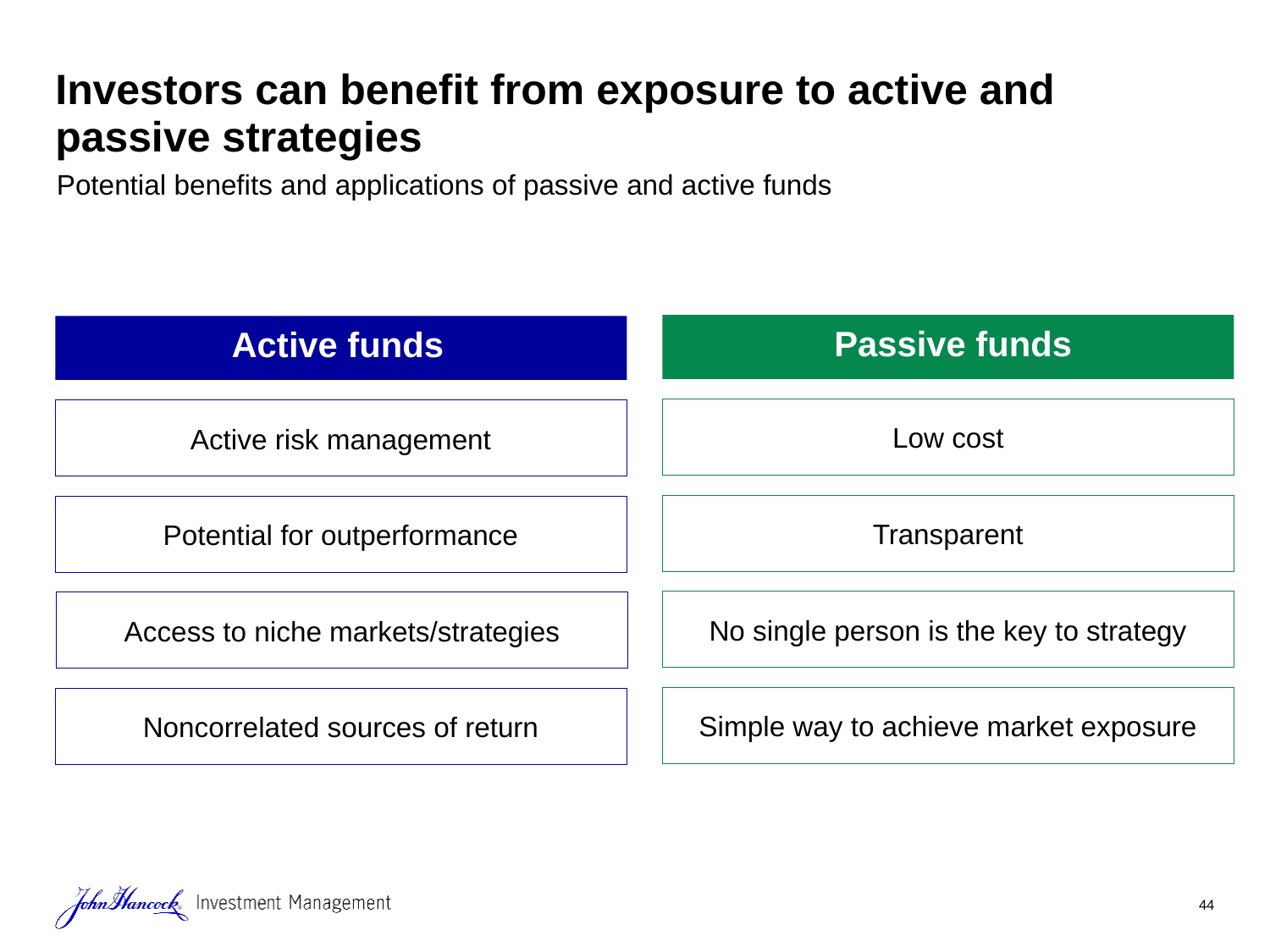

# Investors can benefit from exposure to active and passive strategies
Potential benefits and applications of passive and active funds
 Passive funds
Active funds
Low cost
Active risk management
Transparent
Potential for outperformance
No single person is the key to strategy
Access to niche markets/strategies
Simple way to achieve market exposure
Noncorrelated sources of return
44